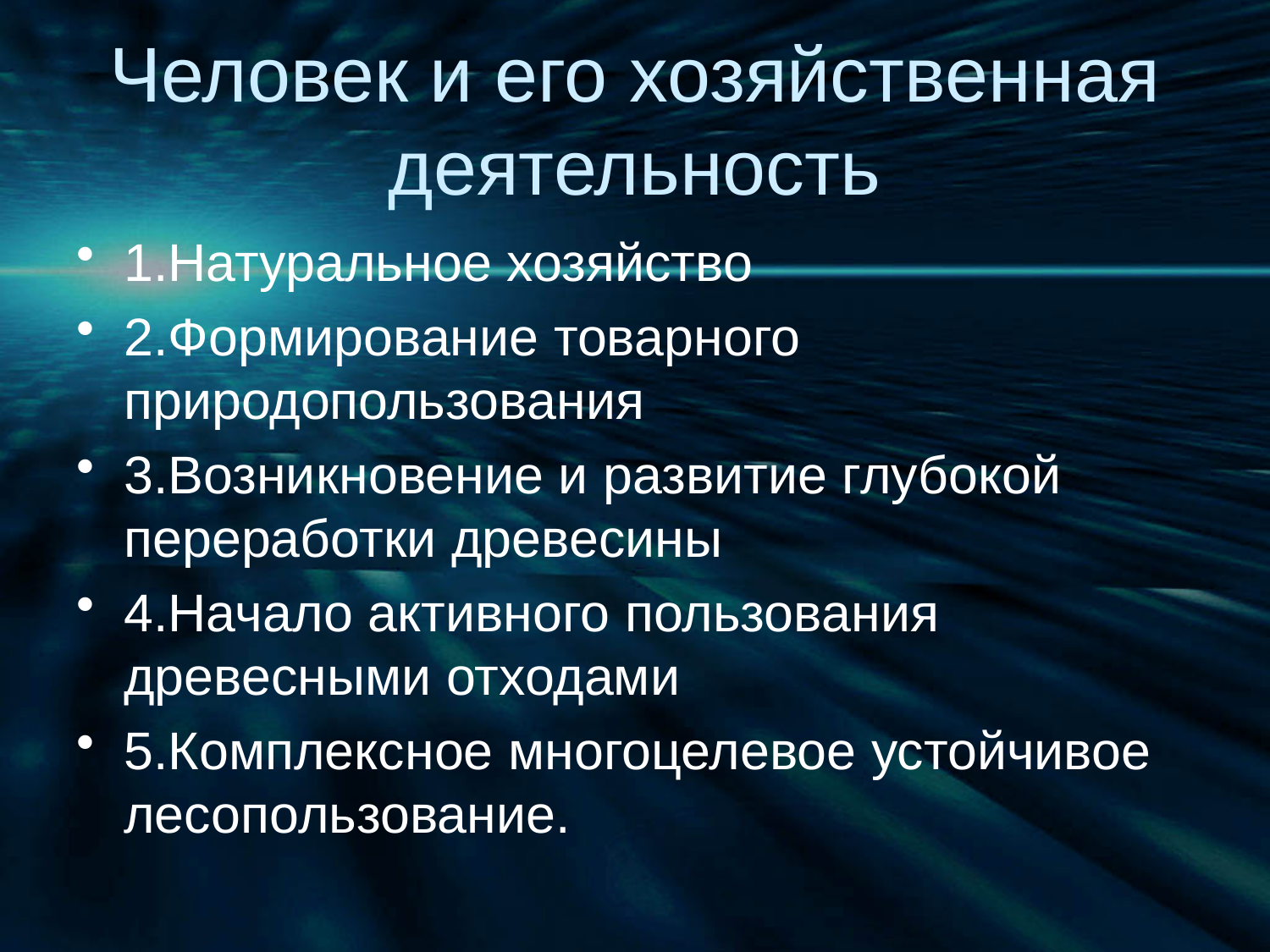

# Человек и его хозяйственная деятельность
1.Натуральное хозяйство
2.Формирование товарного природопользования
3.Возникновение и развитие глубокой переработки древесины
4.Начало активного пользования древесными отходами
5.Комплексное многоцелевое устойчивое лесопользование.